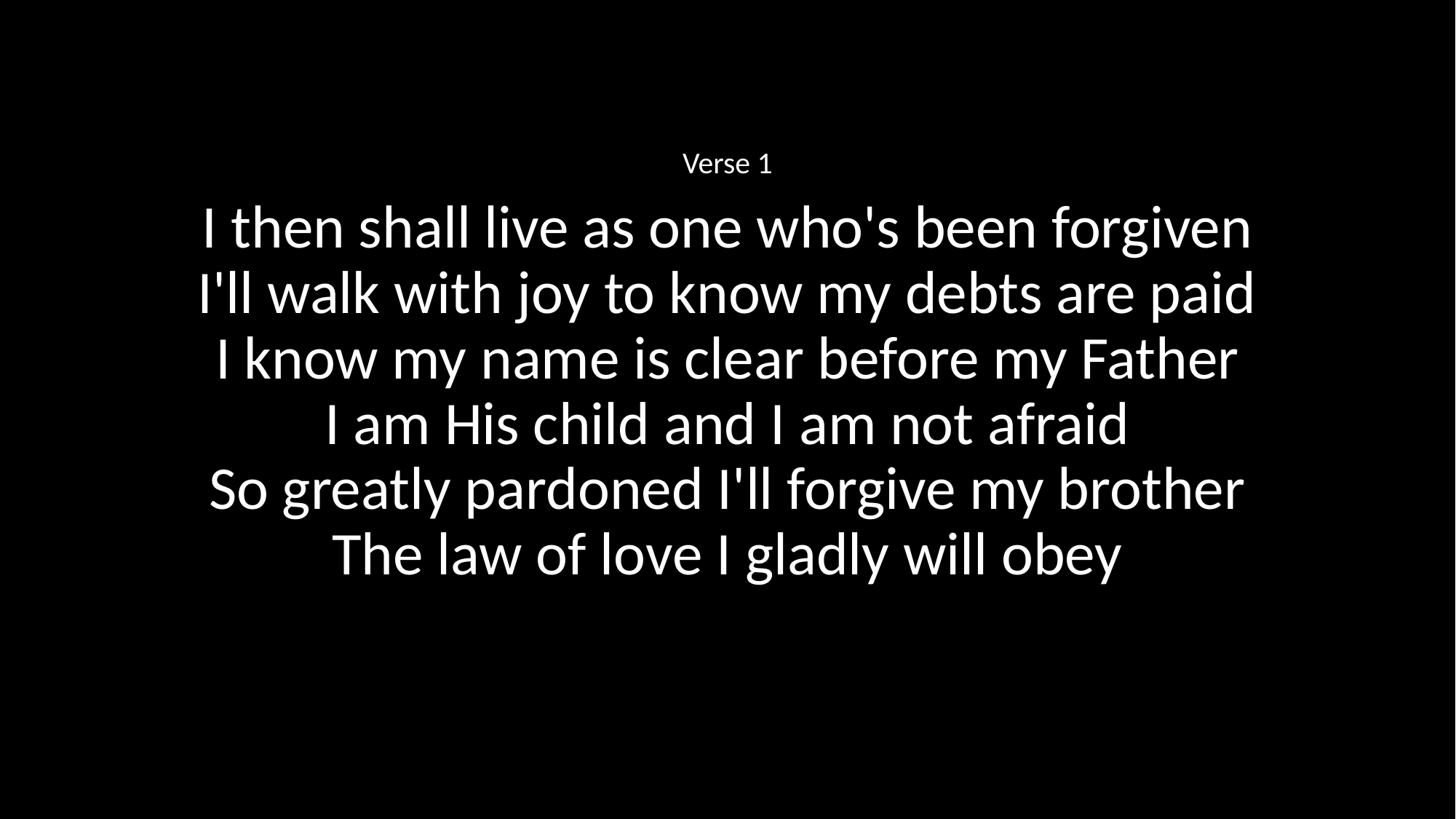

Verse 1
I then shall live as one who's been forgiven
I'll walk with joy to know my debts are paid
I know my name is clear before my Father
I am His child and I am not afraid
So greatly pardoned I'll forgive my brother
The law of love I gladly will obey